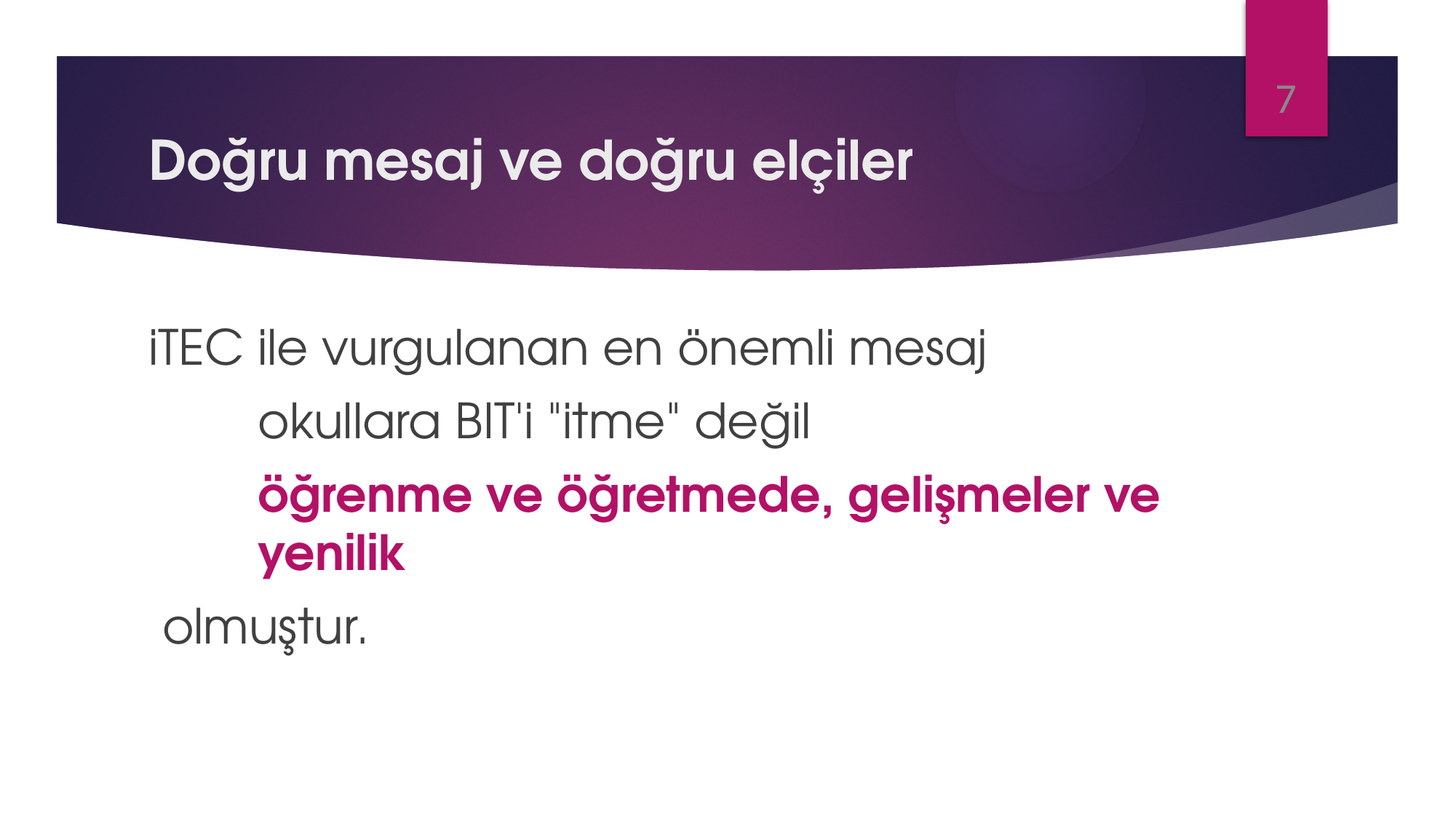

7
# Doğru mesaj ve doğru elçiler
iTEC ile vurgulanan en önemli mesaj
	okullara BIT'i "itme" değil
	öğrenme ve öğretmede, gelişmeler ve 	yenilik
 olmuştur.